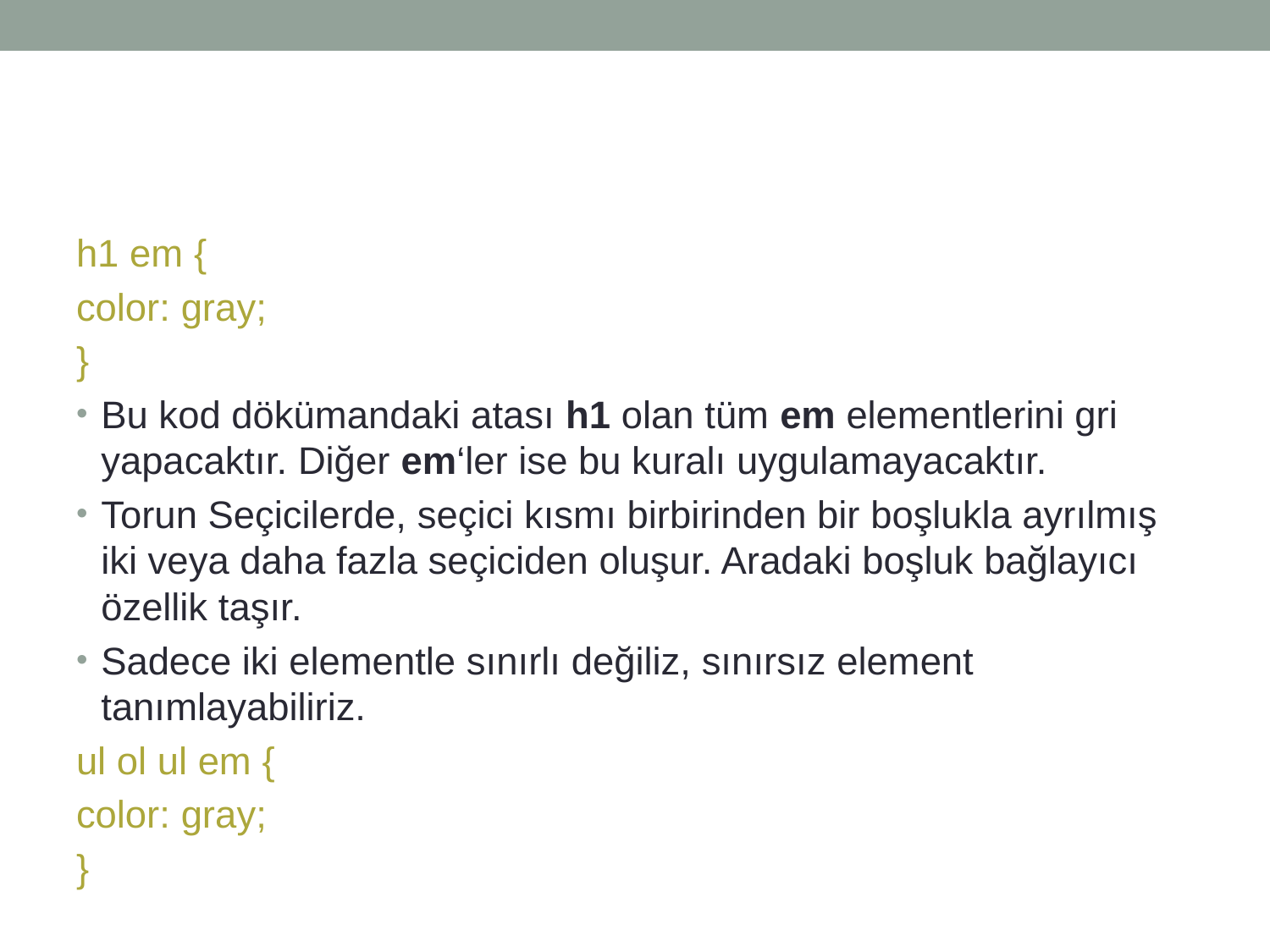

#
h1 em {
color: gray;
}
Bu kod dökümandaki atası h1 olan tüm em elementlerini gri yapacaktır. Diğer em‘ler ise bu kuralı uygulamayacaktır.
Torun Seçicilerde, seçici kısmı birbirinden bir boşlukla ayrılmış iki veya daha fazla seçiciden oluşur. Aradaki boşluk bağlayıcı özellik taşır.
Sadece iki elementle sınırlı değiliz, sınırsız element tanımlayabiliriz.
ul ol ul em {
color: gray;
}